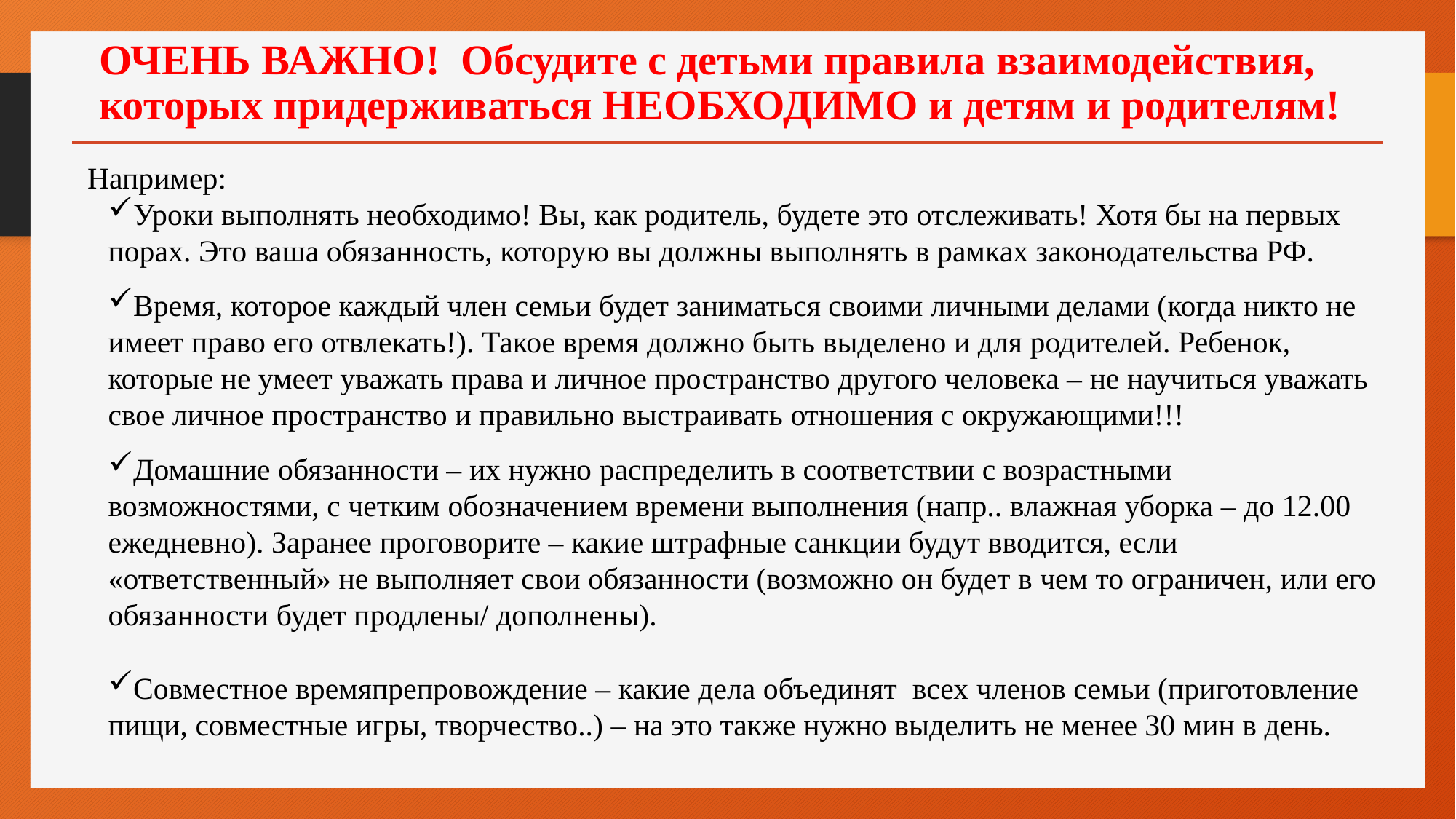

# ОЧЕНЬ ВАЖНО!  Обсудите с детьми правила взаимодействия, которых придерживаться НЕОБХОДИМО и детям и родителям!
Например:
Уроки выполнять необходимо! Вы, как родитель, будете это отслеживать! Хотя бы на первых порах. Это ваша обязанность, которую вы должны выполнять в рамках законодательства РФ.

Время, которое каждый член семьи будет заниматься своими личными делами (когда никто не имеет право его отвлекать!). Такое время должно быть выделено и для родителей. Ребенок, которые не умеет уважать права и личное пространство другого человека – не научиться уважать свое личное пространство и правильно выстраивать отношения с окружающими!!!

Домашние обязанности – их нужно распределить в соответствии с возрастными возможностями, с четким обозначением времени выполнения (напр.. влажная уборка – до 12.00 ежедневно). Заранее проговорите – какие штрафные санкции будут вводится, если «ответственный» не выполняет свои обязанности (возможно он будет в чем то ограничен, или его обязанности будет продлены/ дополнены).

Совместное времяпрепровождение – какие дела объединят  всех членов семьи (приготовление пищи, совместные игры, творчество..) – на это также нужно выделить не менее 30 мин в день.